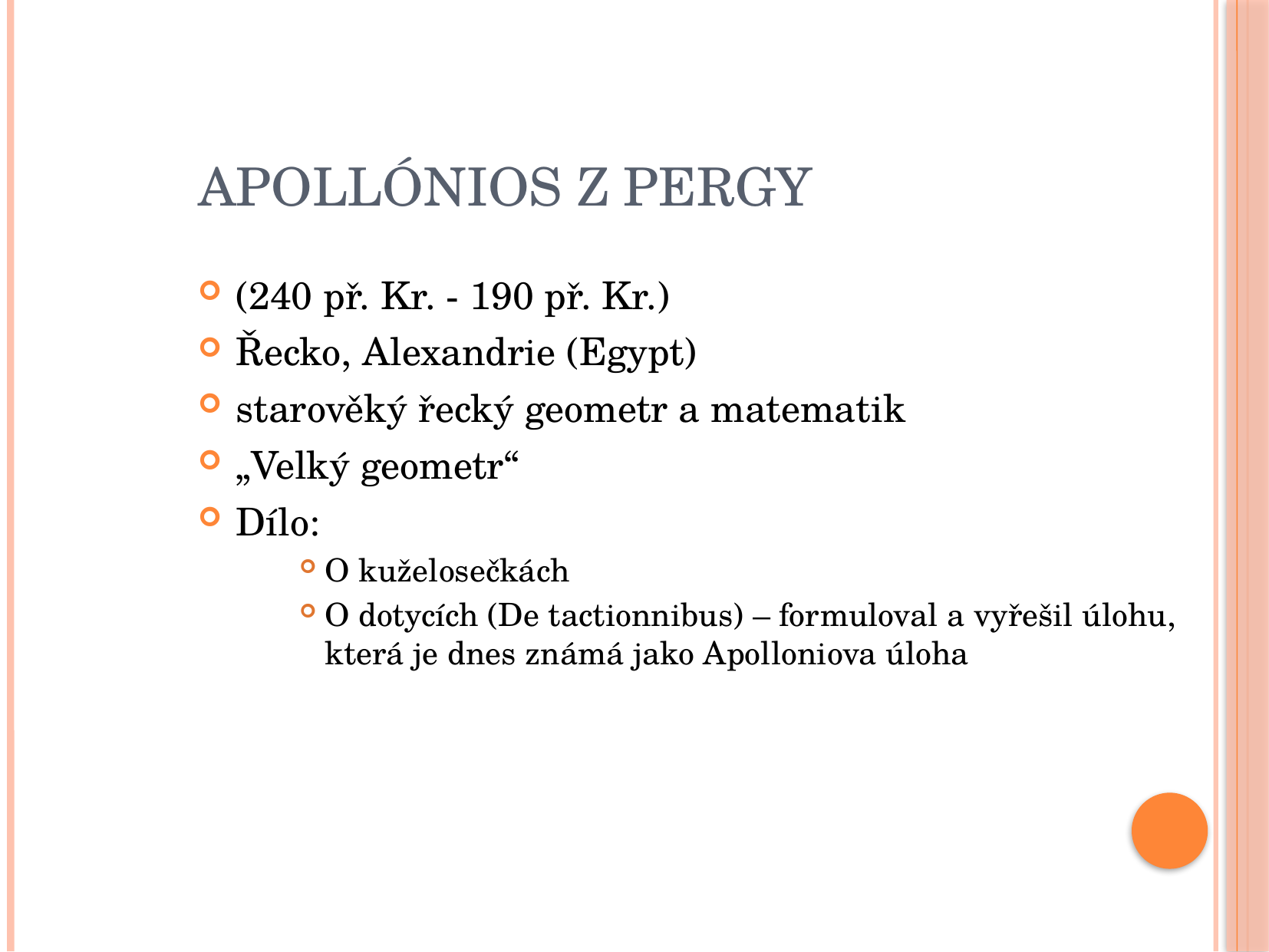

Apollónios z Pergy
(240 př. Kr. - 190 př. Kr.)
Řecko, Alexandrie (Egypt)
starověký řecký geometr a matematik
„Velký geometr“
Dílo:
O kuželosečkách
O dotycích (De tactionnibus) – formuloval a vyřešil úlohu, která je dnes známá jako Apolloniova úloha